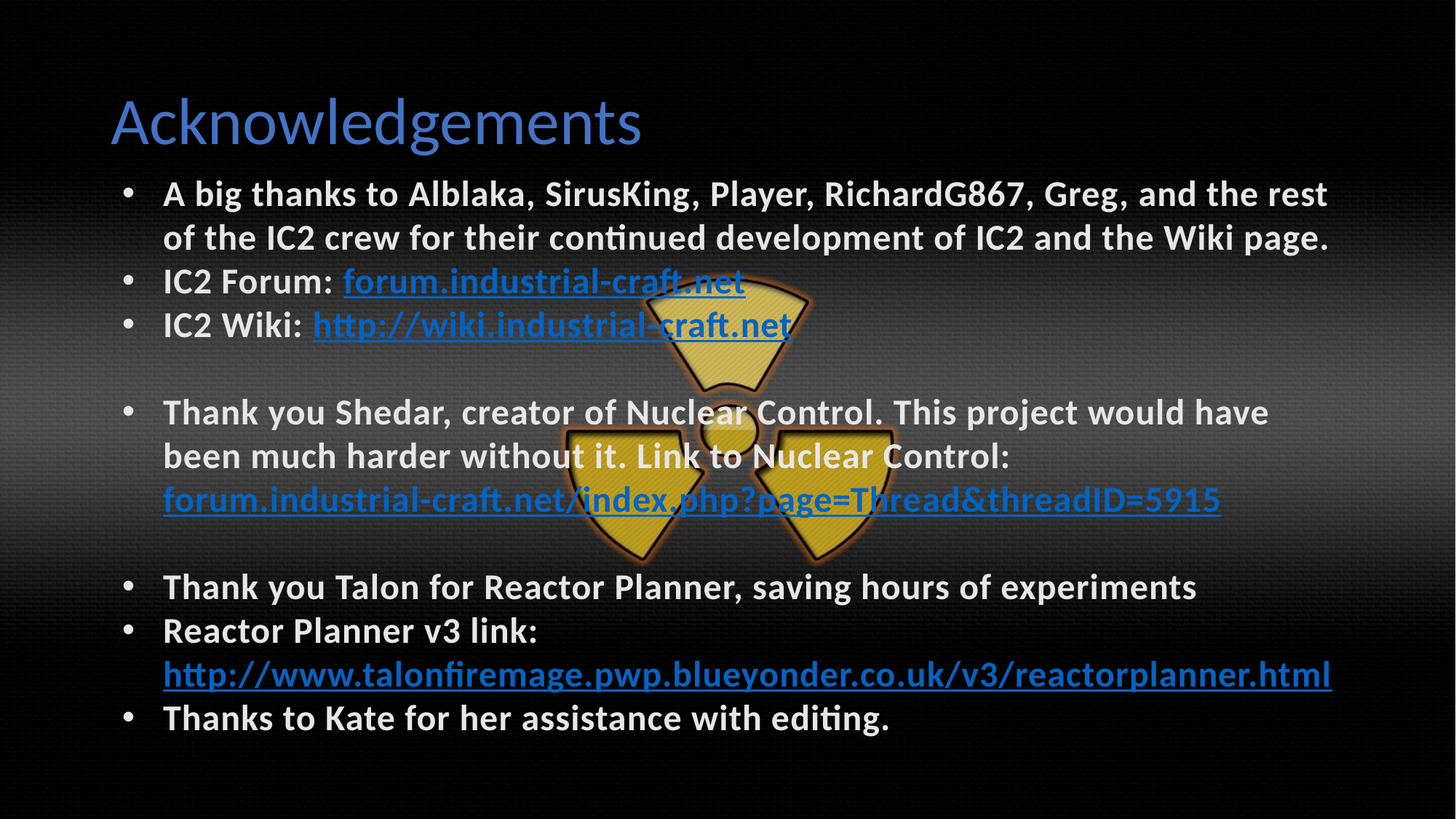

# Acknowledgements
A big thanks to Alblaka, SirusKing, Player, RichardG867, Greg, and the rest of the IC2 crew for their continued development of IC2 and the Wiki page.
IC2 Forum: forum.industrial-craft.net
IC2 Wiki: http://wiki.industrial-craft.net

Thank you Shedar, creator of Nuclear Control. This project would have been much harder without it. Link to Nuclear Control: forum.industrial-craft.net/index.php?page=Thread&threadID=5915

Thank you Talon for Reactor Planner, saving hours of experiments
Reactor Planner v3 link: http://www.talonfiremage.pwp.blueyonder.co.uk/v3/reactorplanner.html
Thanks to Kate for her assistance with editing.